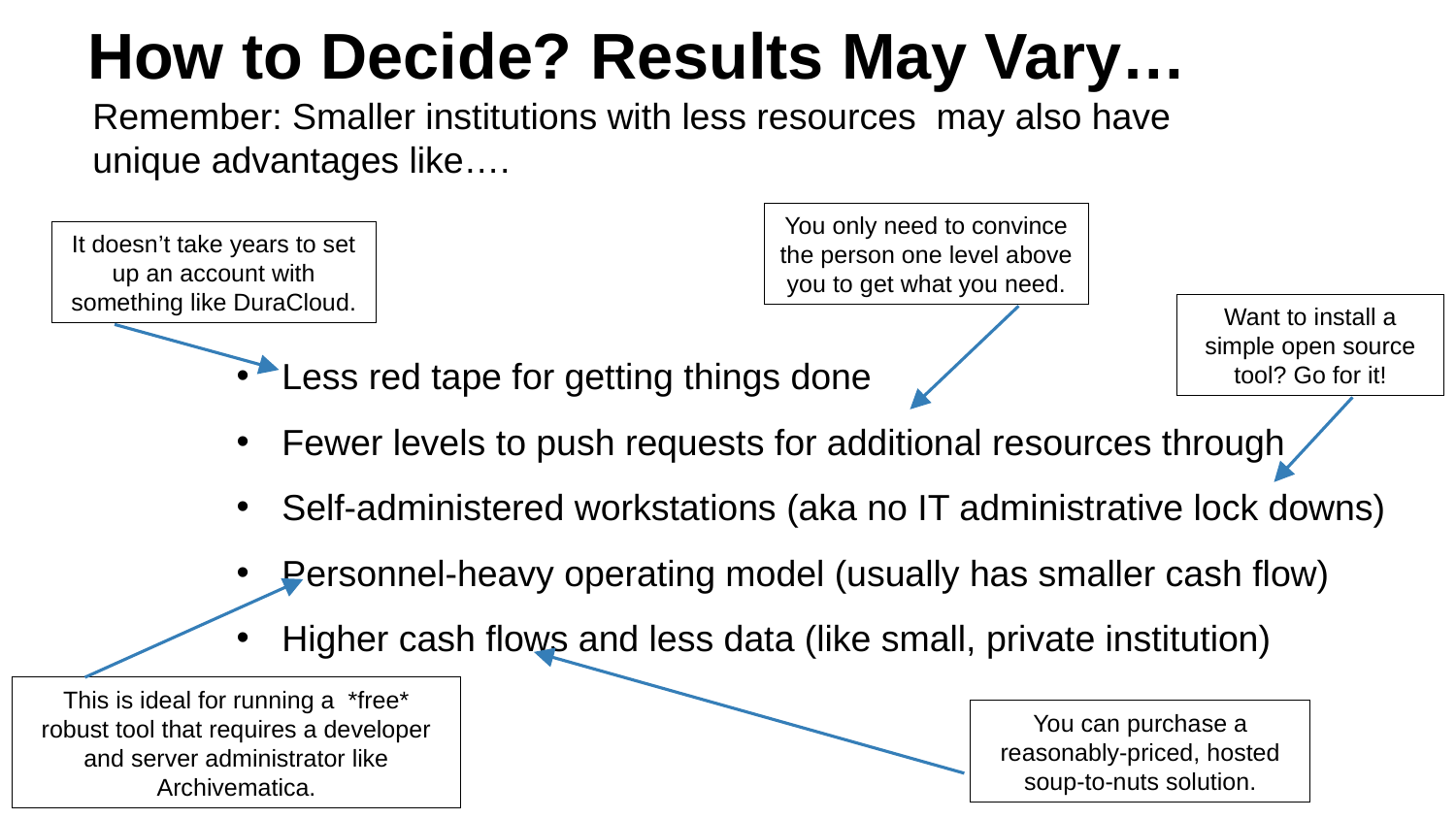

# How to Decide? Results May Vary…
Remember: Smaller institutions with less resources  may also have unique advantages like….
You only need to convince the person one level above you to get what you need.
It doesn’t take years to set up an account with something like DuraCloud.
Want to install a simple open source tool? Go for it!
Less red tape for getting things done
Fewer levels to push requests for additional resources through
Self-administered workstations (aka no IT administrative lock downs)
Personnel-heavy operating model (usually has smaller cash flow)
Higher cash flows and less data (like small, private institution)
This is ideal for running a  *free* robust tool that requires a developer and server administrator like Archivematica.
You can purchase a reasonably-priced, hosted soup-to-nuts solution.